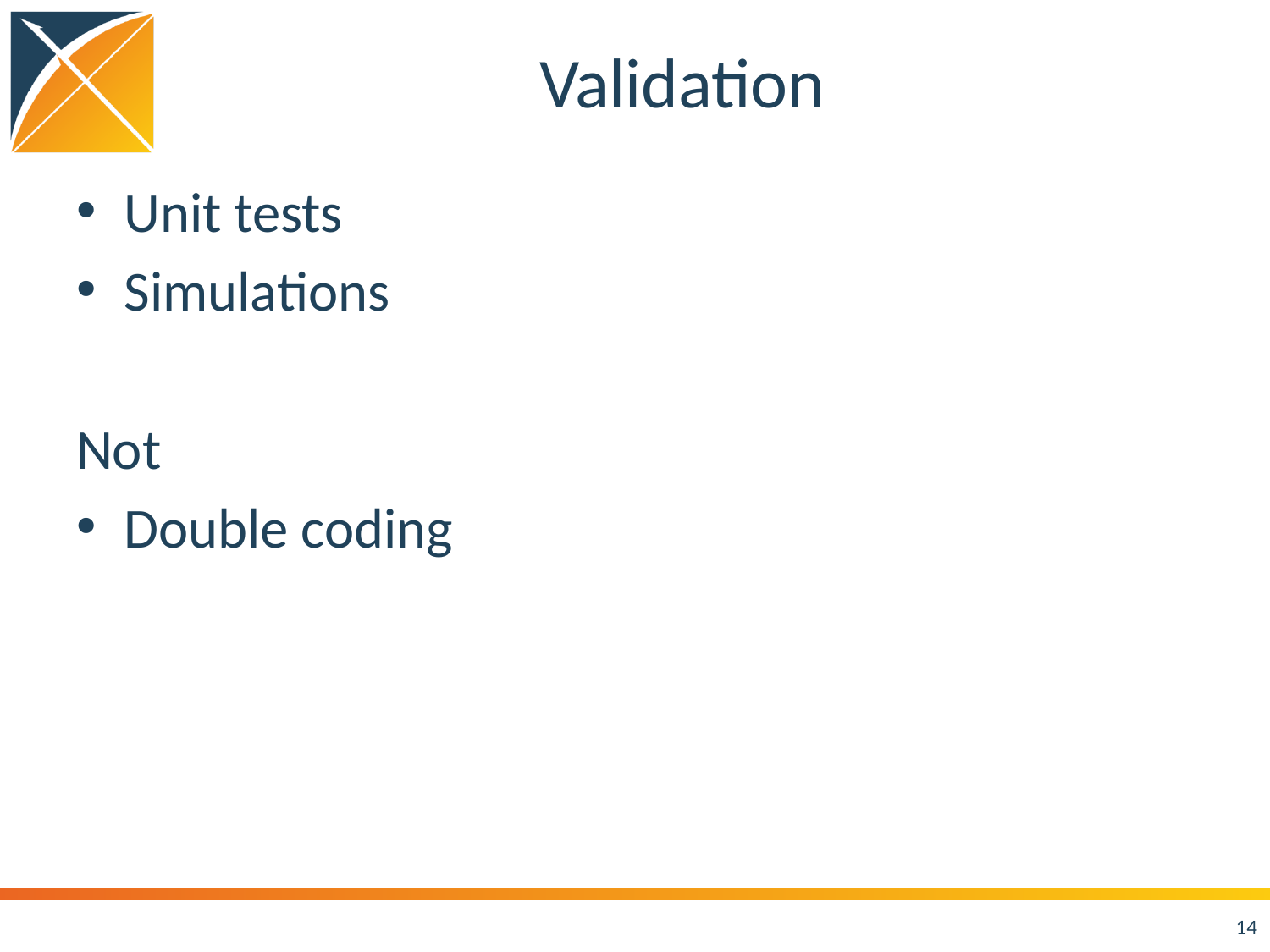

# Validation
Unit tests
Simulations

Not
Double coding
14